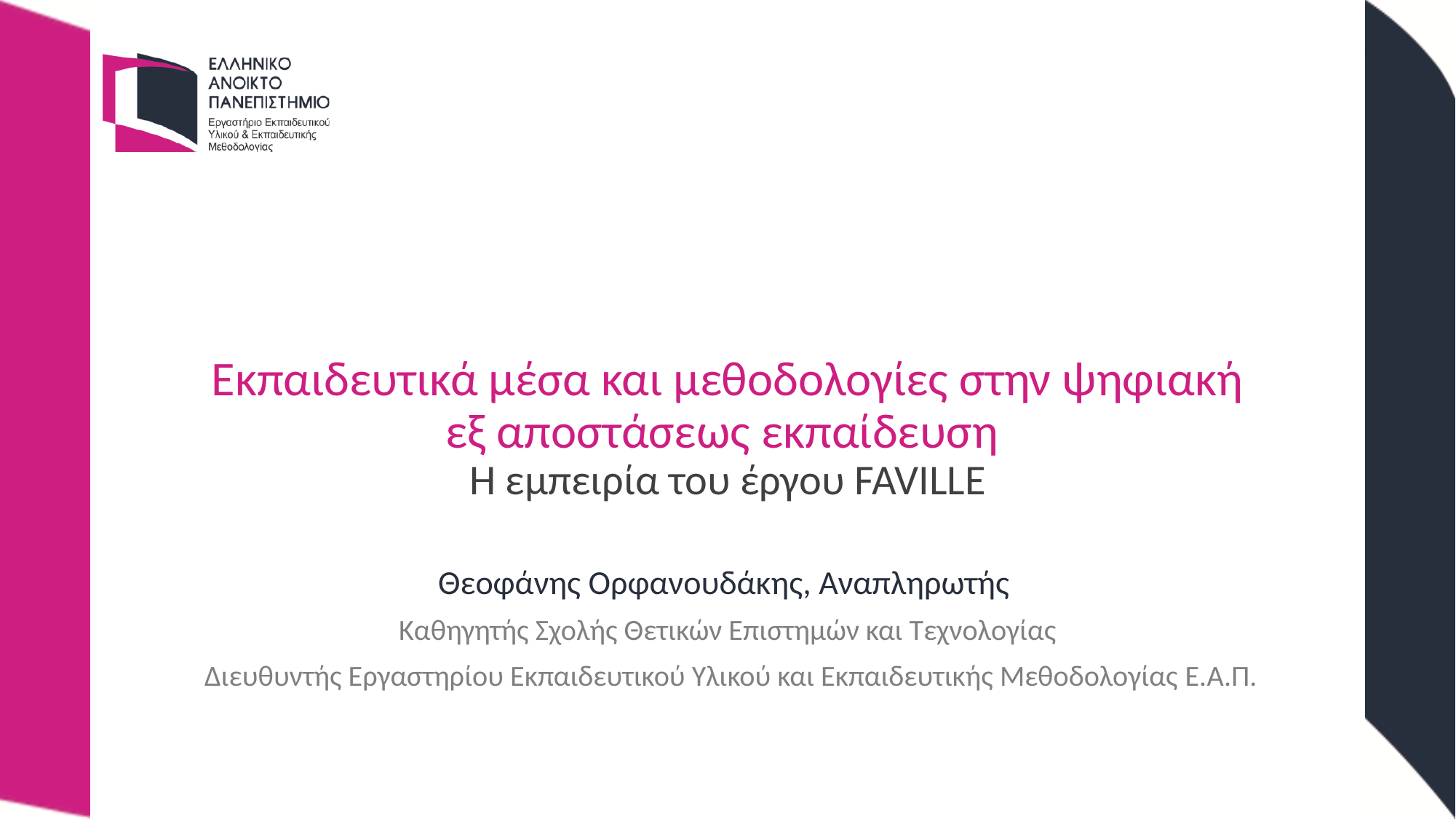

# Εκπαιδευτικά μέσα και μεθοδολογίες στην ψηφιακή εξ αποστάσεως εκπαίδευση Η εμπειρία του έργου FAVILLE
Θεοφάνης Ορφανουδάκης, Αναπληρωτής
Καθηγητής Σχολής Θετικών Επιστημών και Τεχνολογίας
 Διευθυντής Εργαστηρίου Εκπαιδευτικού Υλικού και Εκπαιδευτικής Μεθοδολογίας Ε.Α.Π.